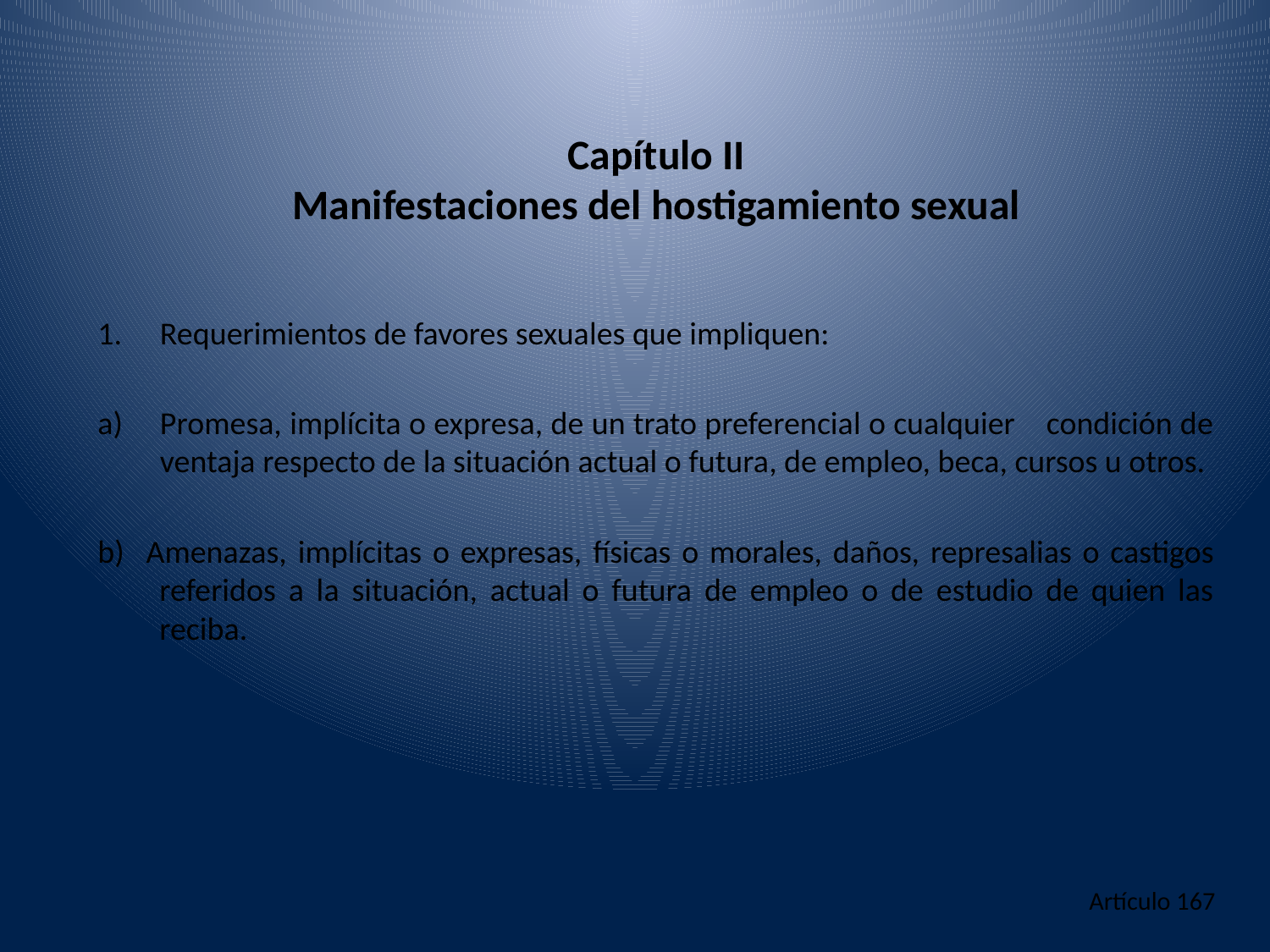

# Capítulo II Manifestaciones del hostigamiento sexual
Requerimientos de favores sexuales que impliquen:

Promesa, implícita o expresa, de un trato preferencial o cualquier    condición de ventaja respecto de la situación actual o futura, de empleo, beca, cursos u otros.

b)  Amenazas, implícitas o expresas, físicas o morales, daños, represalias o castigos referidos a la situación, actual o futura de empleo o de estudio de quien las reciba.

Artículo 167